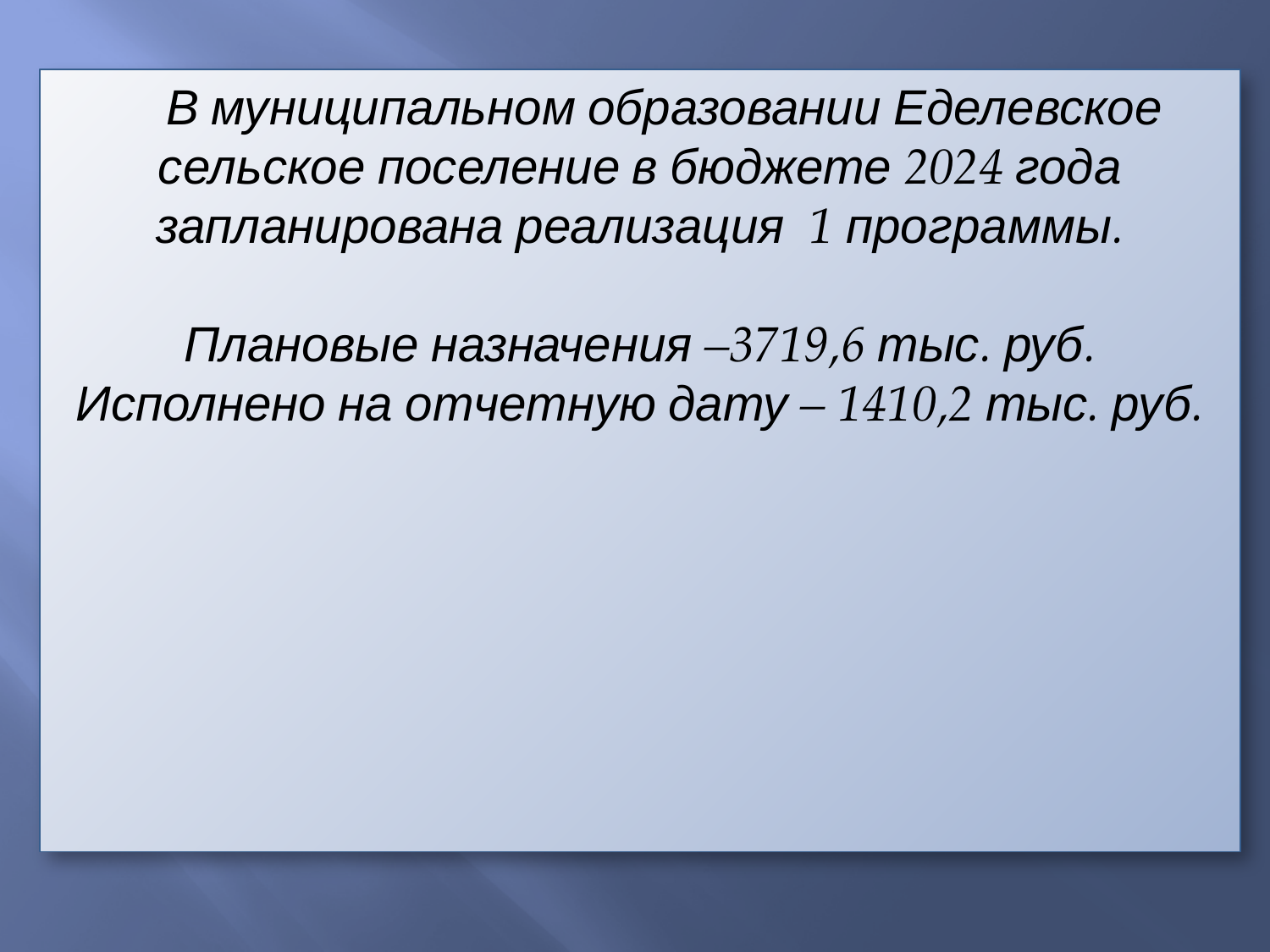

В муниципальном образовании Еделевское сельское поселение в бюджете 2024 года запланирована реализация  1 программы.

Плановые назначения –3719,6 тыс. руб.
Исполнено на отчетную дату – 1410,2 тыс. руб.